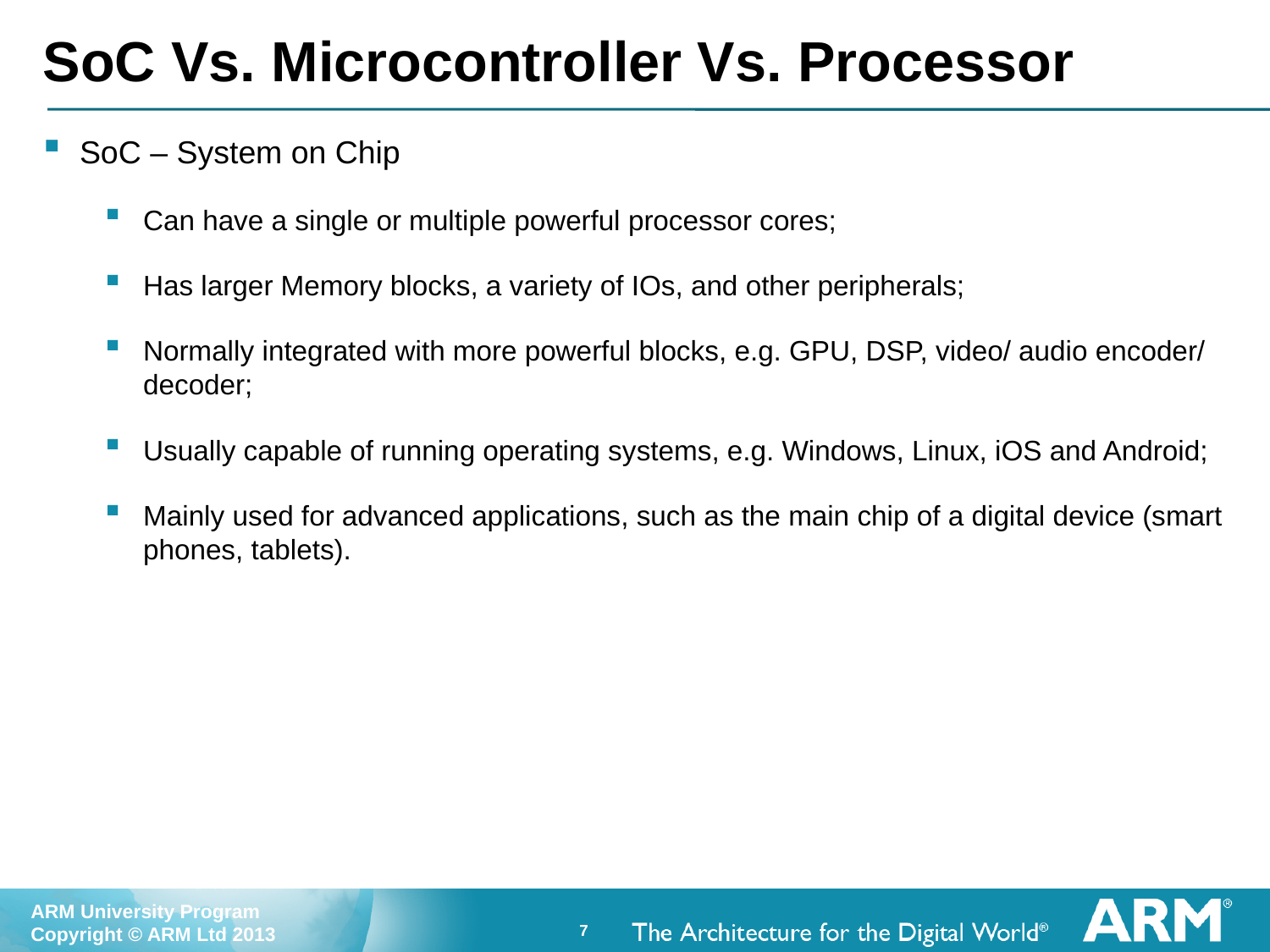

# SoC Vs. Microcontroller Vs. Processor
SoC – System on Chip
Can have a single or multiple powerful processor cores;
Has larger Memory blocks, a variety of IOs, and other peripherals;
Normally integrated with more powerful blocks, e.g. GPU, DSP, video/ audio encoder/ decoder;
Usually capable of running operating systems, e.g. Windows, Linux, iOS and Android;
Mainly used for advanced applications, such as the main chip of a digital device (smart phones, tablets).